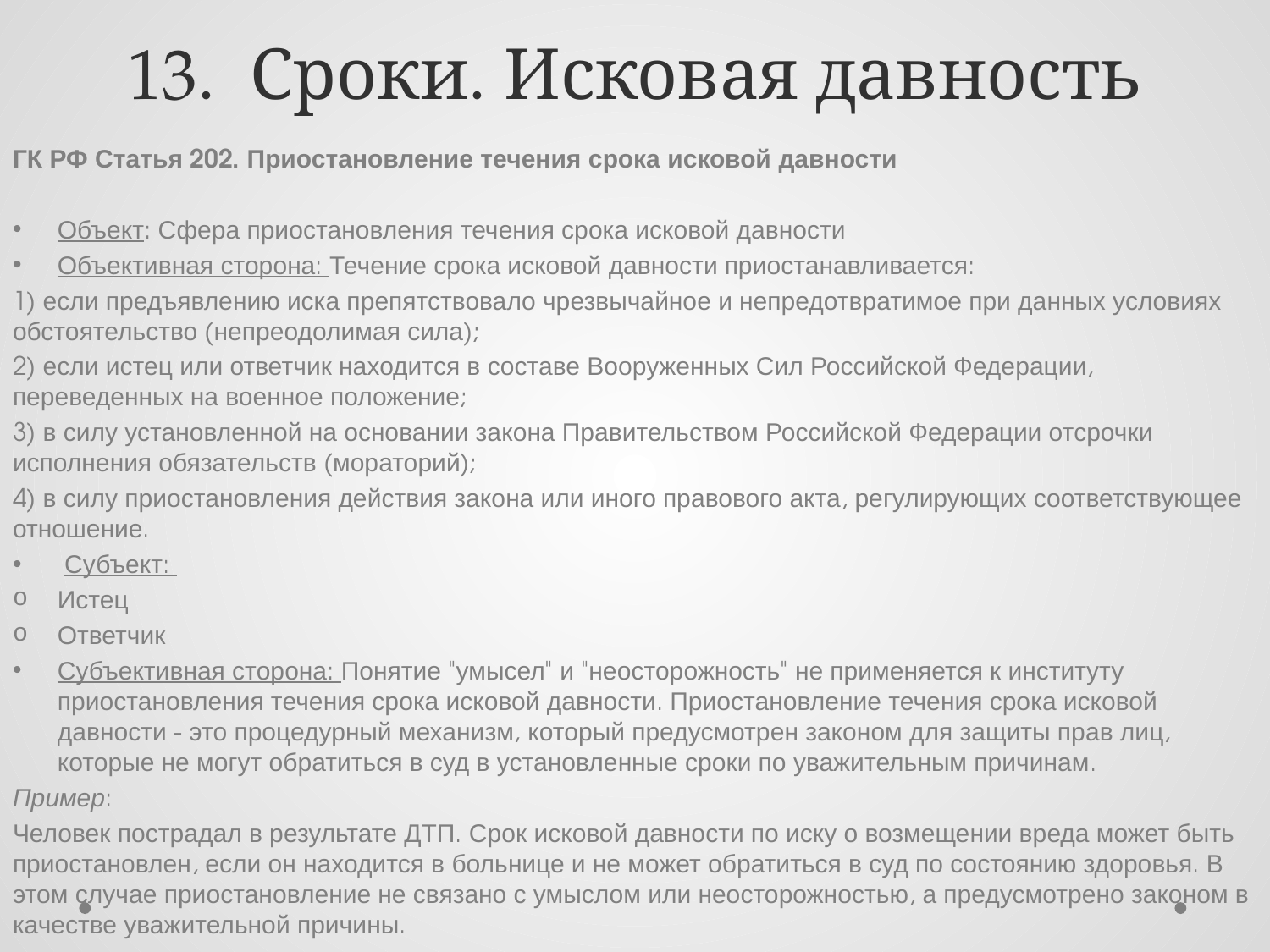

# 13.  Сроки. Исковая давность
ГК РФ Статья 202. Приостановление течения срока исковой давности

Объект: Сфера приостановления течения срока исковой давности
Объективная сторона: Течение срока исковой давности приостанавливается:
1) если предъявлению иска препятствовало чрезвычайное и непредотвратимое при данных условиях обстоятельство (непреодолимая сила);
2) если истец или ответчик находится в составе Вооруженных Сил Российской Федерации, переведенных на военное положение;
3) в силу установленной на основании закона Правительством Российской Федерации отсрочки исполнения обязательств (мораторий);
4) в силу приостановления действия закона или иного правового акта, регулирующих соответствующее отношение.
 Субъект:
Истец
Ответчик
Субъективная сторона: Понятие "умысел" и "неосторожность" не применяется к институту приостановления течения срока исковой давности. Приостановление течения срока исковой давности - это процедурный механизм, который предусмотрен законом для защиты прав лиц, которые не могут обратиться в суд в установленные сроки по уважительным причинам.
Пример:
Человек пострадал в результате ДТП. Срок исковой давности по иску о возмещении вреда может быть приостановлен, если он находится в больнице и не может обратиться в суд по состоянию здоровья. В этом случае приостановление не связано с умыслом или неосторожностью, а предусмотрено законом в качестве уважительной причины.